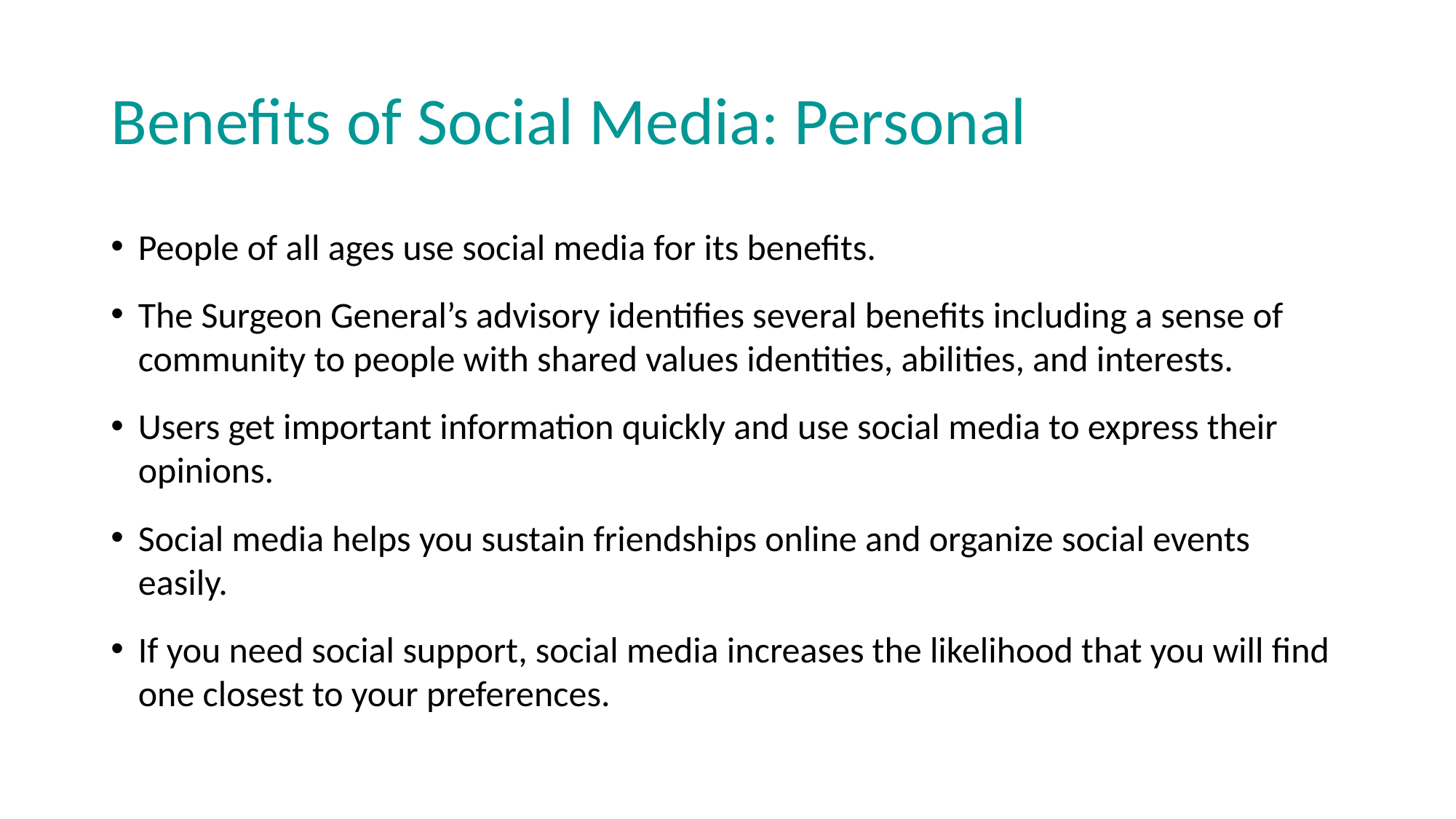

# Benefits of Social Media: Personal
People of all ages use social media for its benefits.
The Surgeon General’s advisory identifies several benefits including a sense of community to people with shared values identities, abilities, and interests.
Users get important information quickly and use social media to express their opinions.
Social media helps you sustain friendships online and organize social events easily.
If you need social support, social media increases the likelihood that you will find one closest to your preferences.